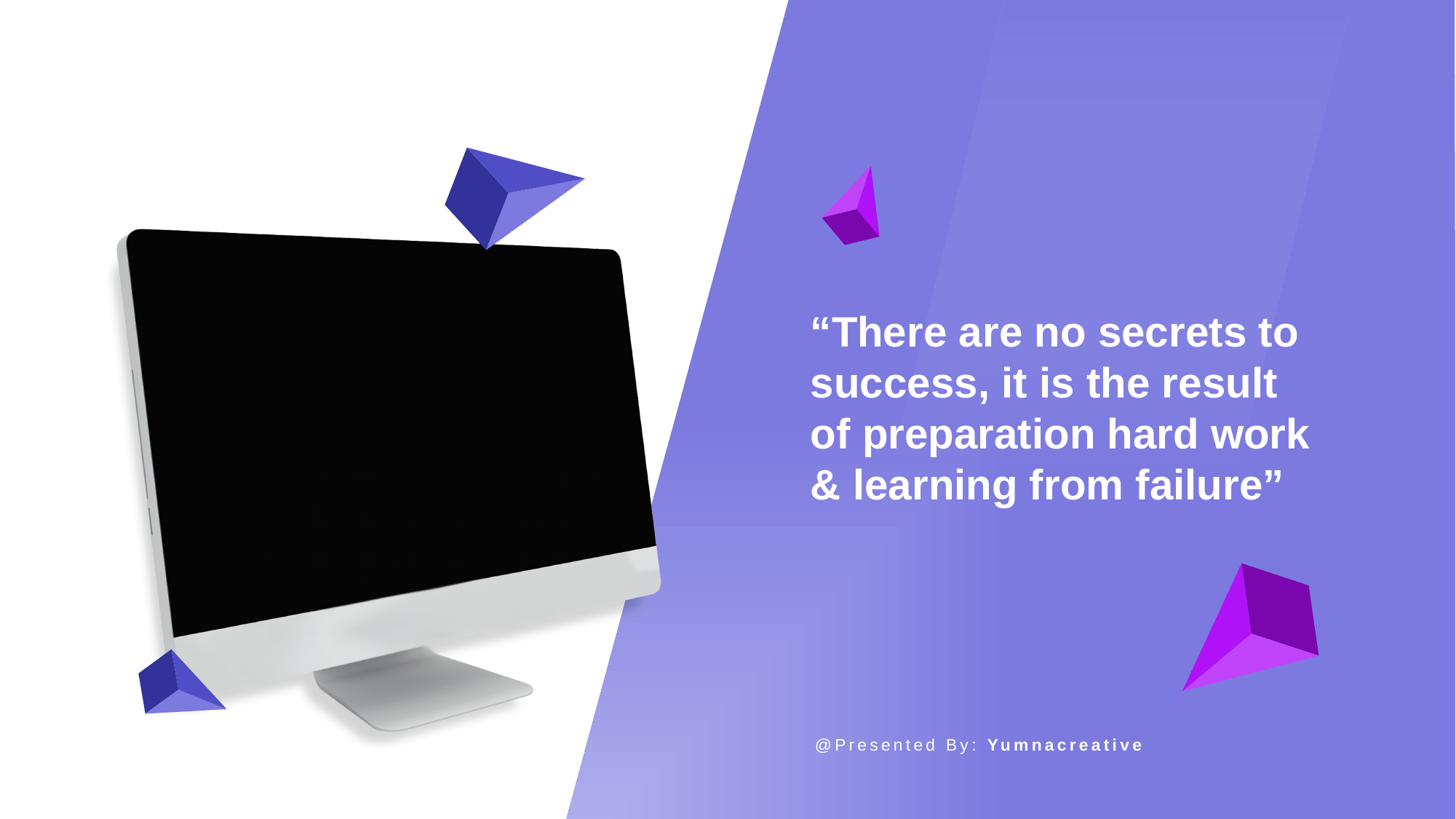

“There are no secrets to success, it is the result of preparation hard work & learning from failure”

@Presented By: Yumnacreative